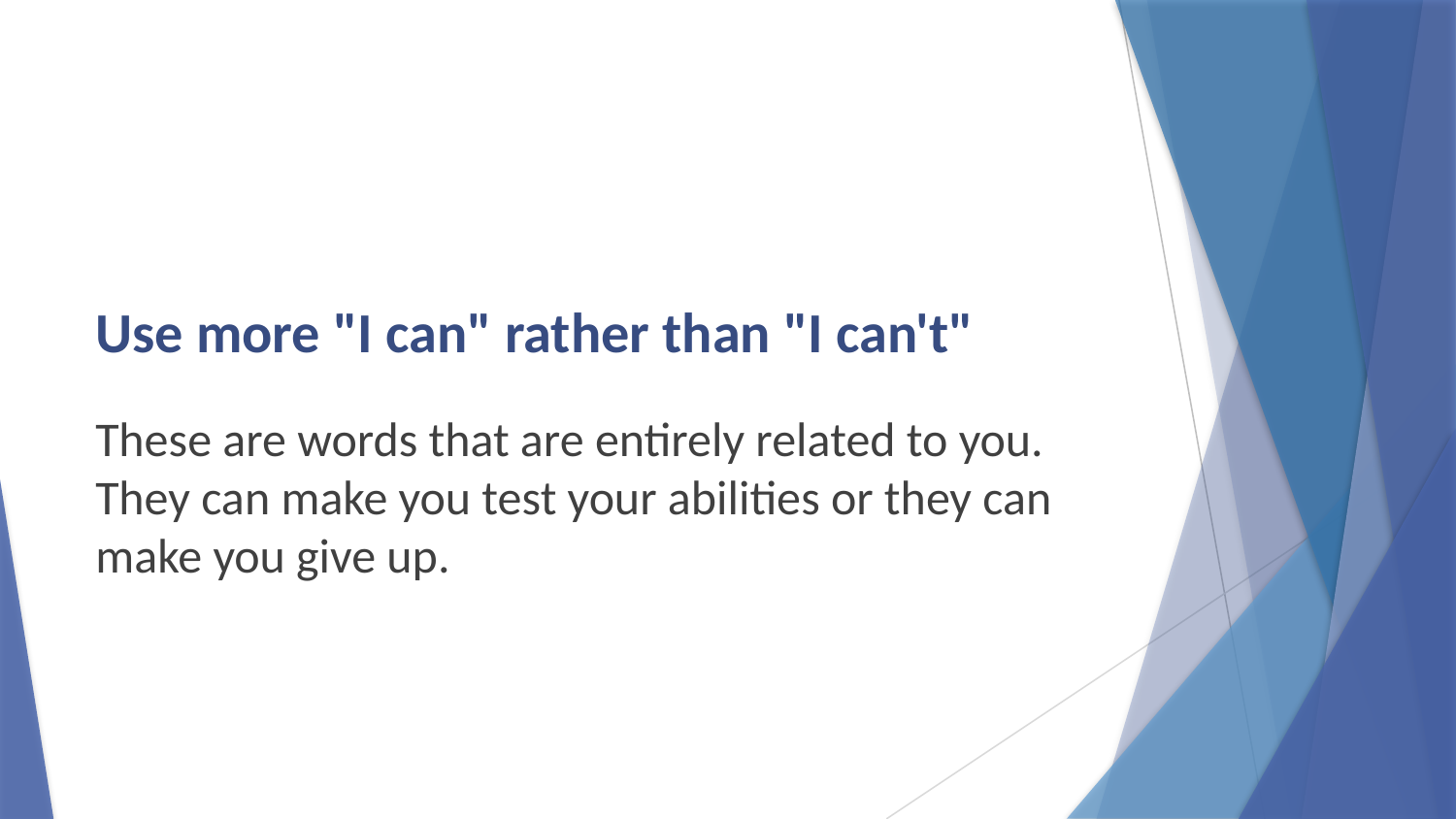

# Use more "I can" rather than "I can't"
These are words that are entirely related to you. They can make you test your abilities or they can make you give up.